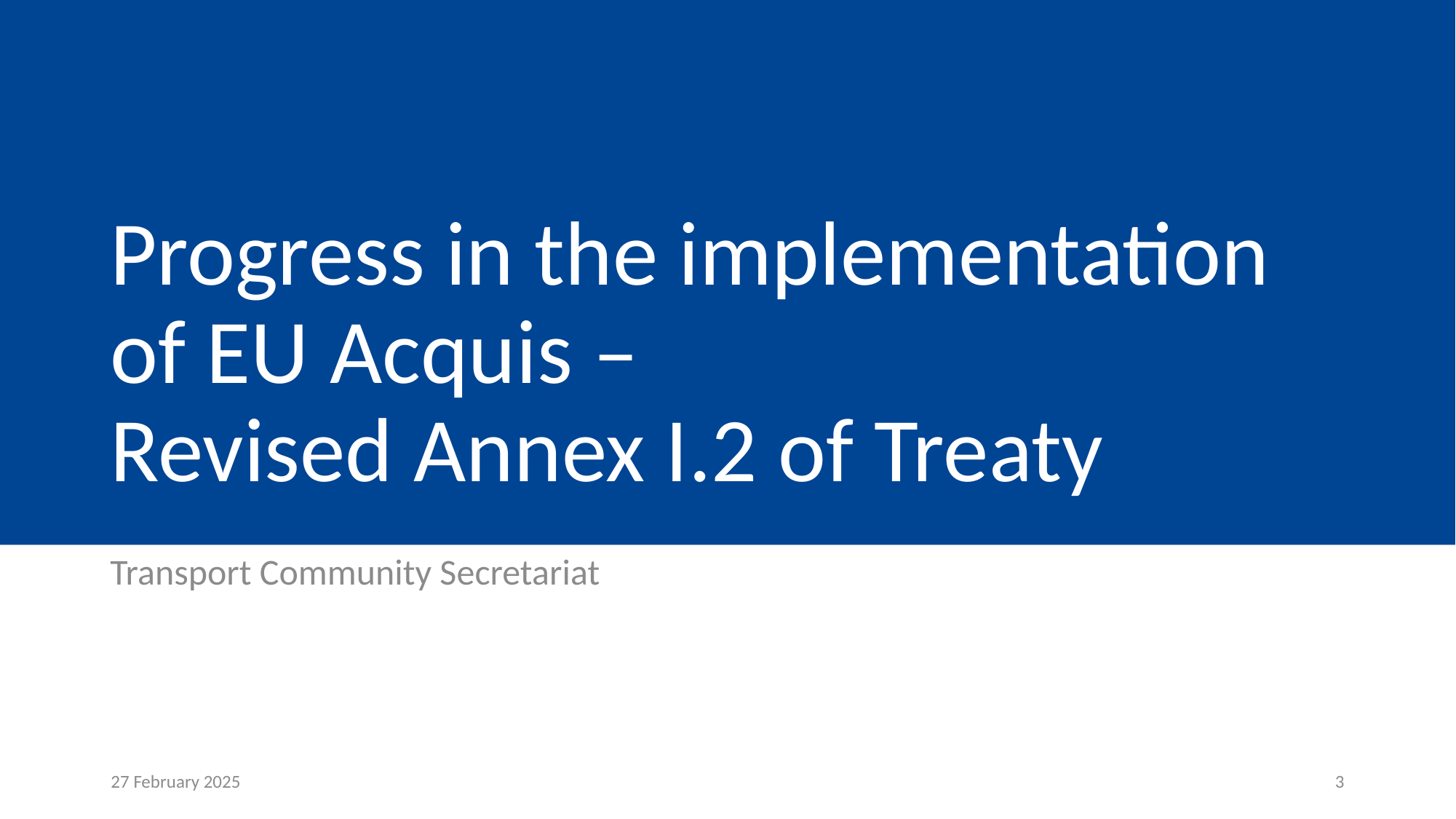

# Progress in the implementation of EU Acquis – Revised Annex I.2 of Treaty
Transport Community Secretariat
27 February 2025
3